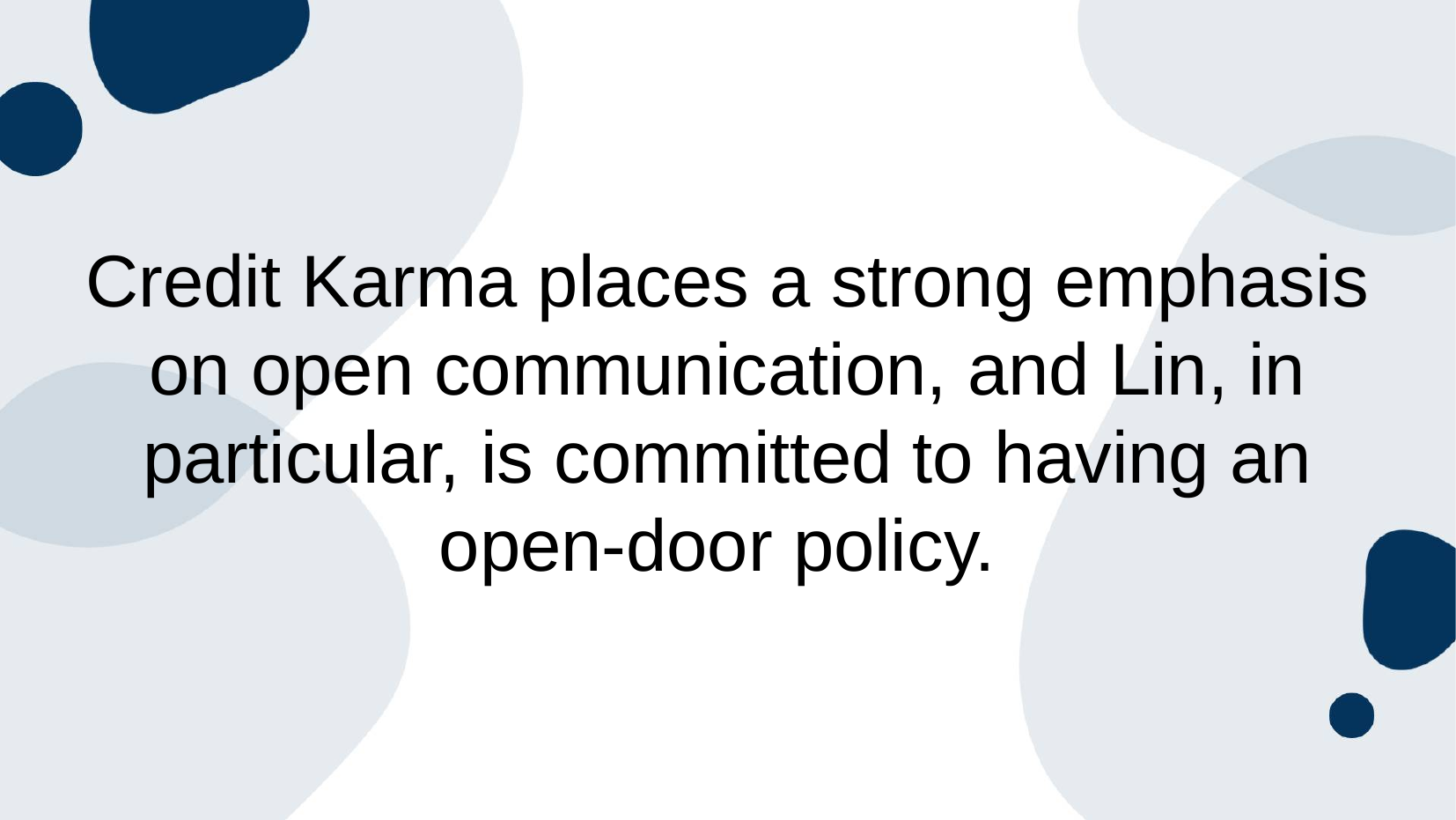

# Credit Karma places a strong emphasis on open communication, and Lin, in particular, is committed to having an open-door policy.